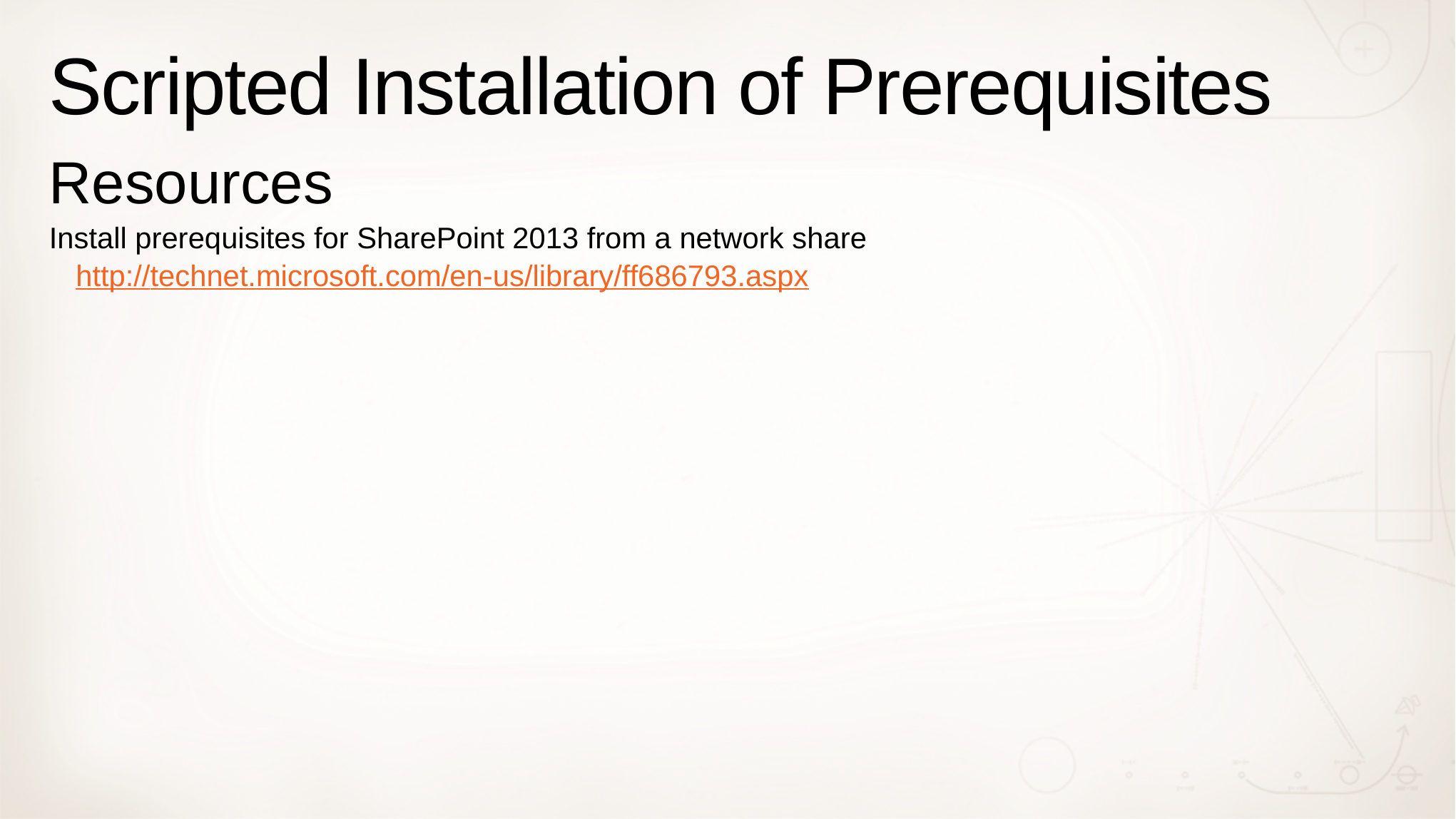

# Scripted Installation of Prerequisites
Resources
Install prerequisites for SharePoint 2013 from a network share
http://technet.microsoft.com/en-us/library/ff686793.aspx